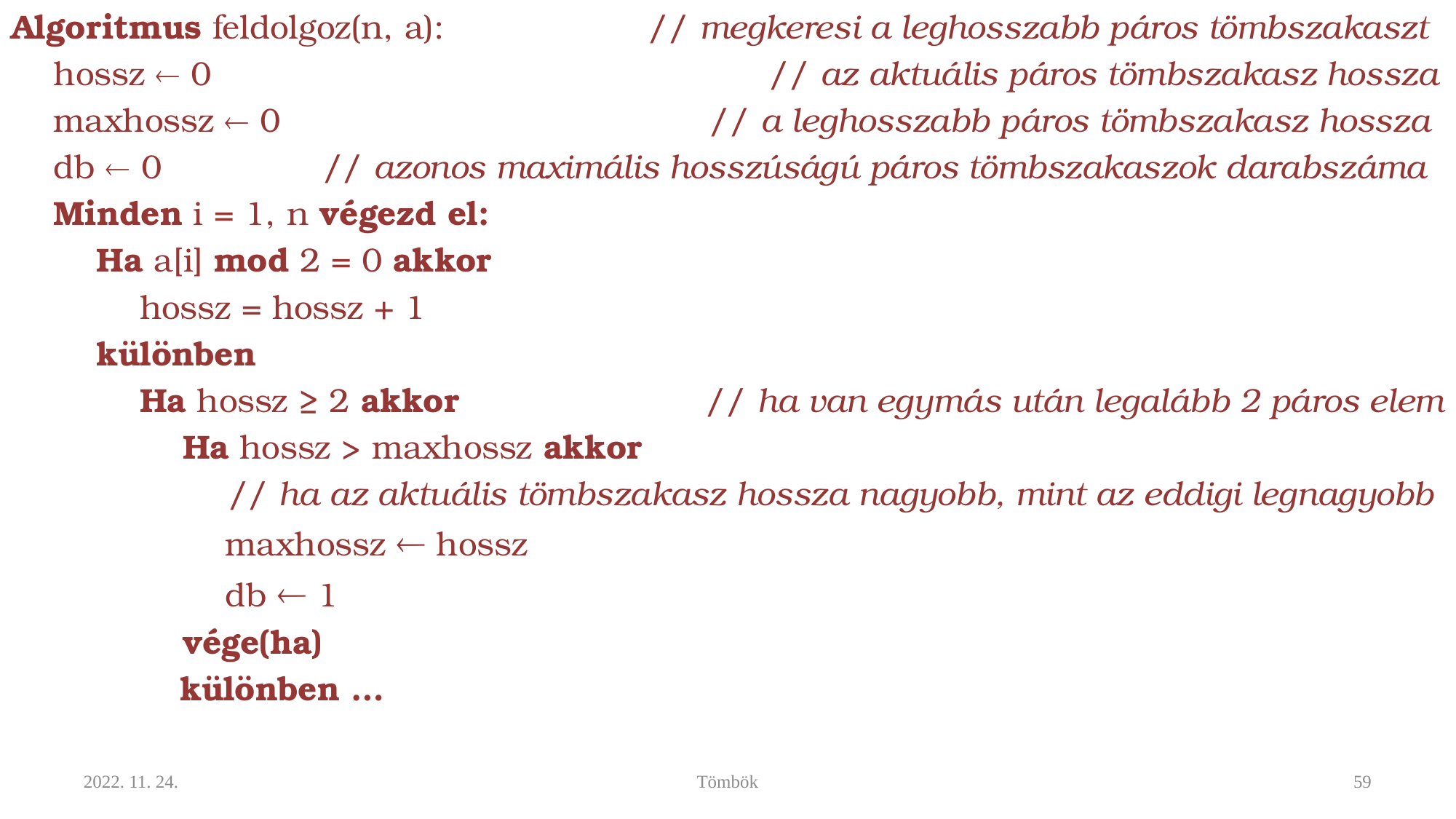

Algoritmus feldolgoz(n, a):                   // megkeresi a leghosszabb páros tömbszakaszt
    hossz ← 0                                                    // az aktuális páros tömbszakasz hossza
    maxhossz ← 0                                        // a leghosszabb páros tömbszakasz hossza
    db ← 0               // azonos maximális hosszúságú páros tömbszakaszok darabszáma
    Minden i = 1, n végezd el:
        Ha a[i] mod 2 = 0 akkor
            hossz = hossz + 1
        különben
            Ha hossz ≥ 2 akkor                       // ha van egymás után legalább 2 páros elem
                Ha hossz > maxhossz akkor
// ha az aktuális tömbszakasz hossza nagyobb, mint az eddigi legnagyobb
                    maxhossz ← hossz
                    db ← 1
                vége(ha)
               különben …
2022. 11. 24.
Tömbök
59